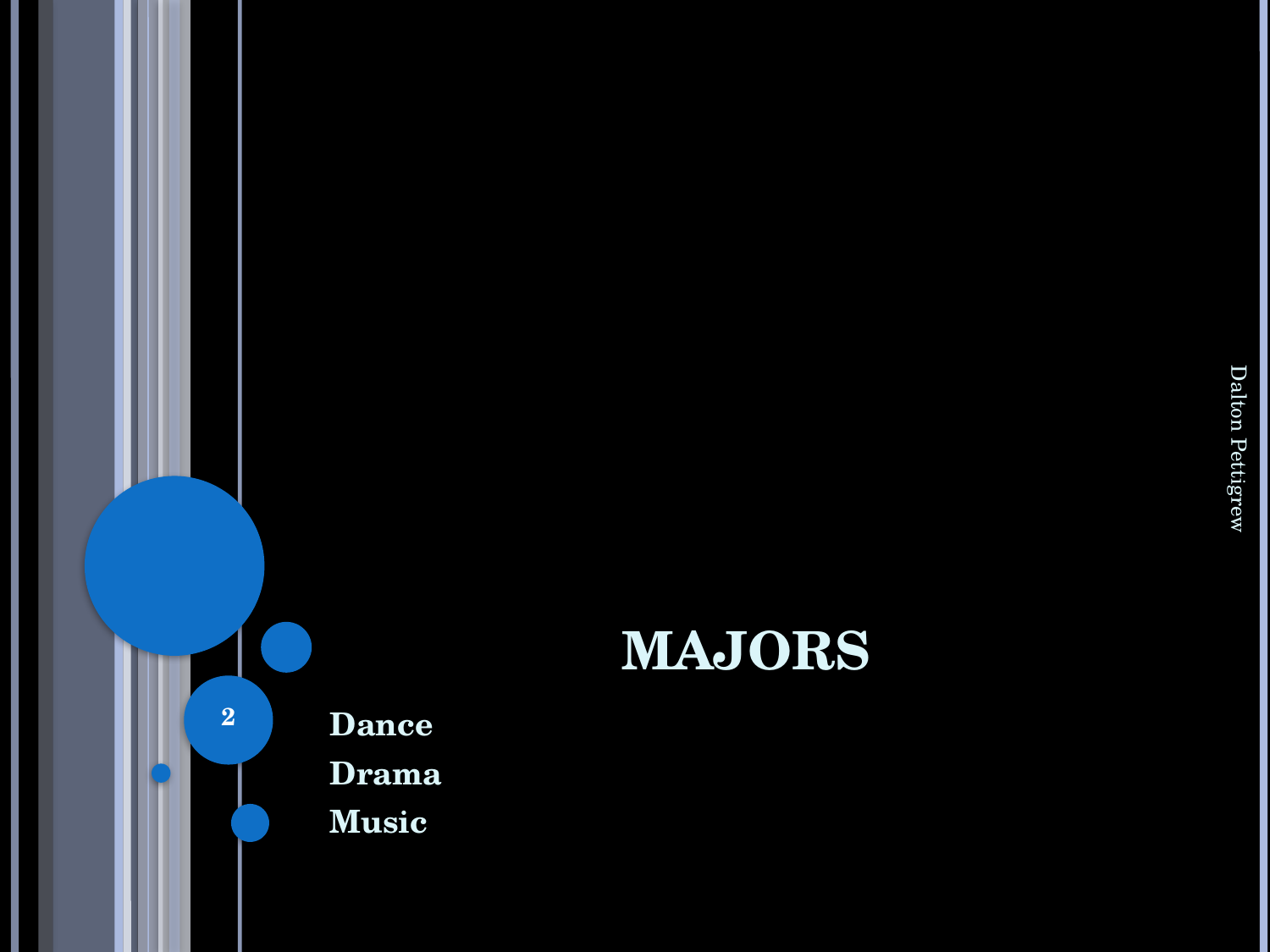

# MAJORS
Dalton Pettigrew
2
Dance
Drama
Music